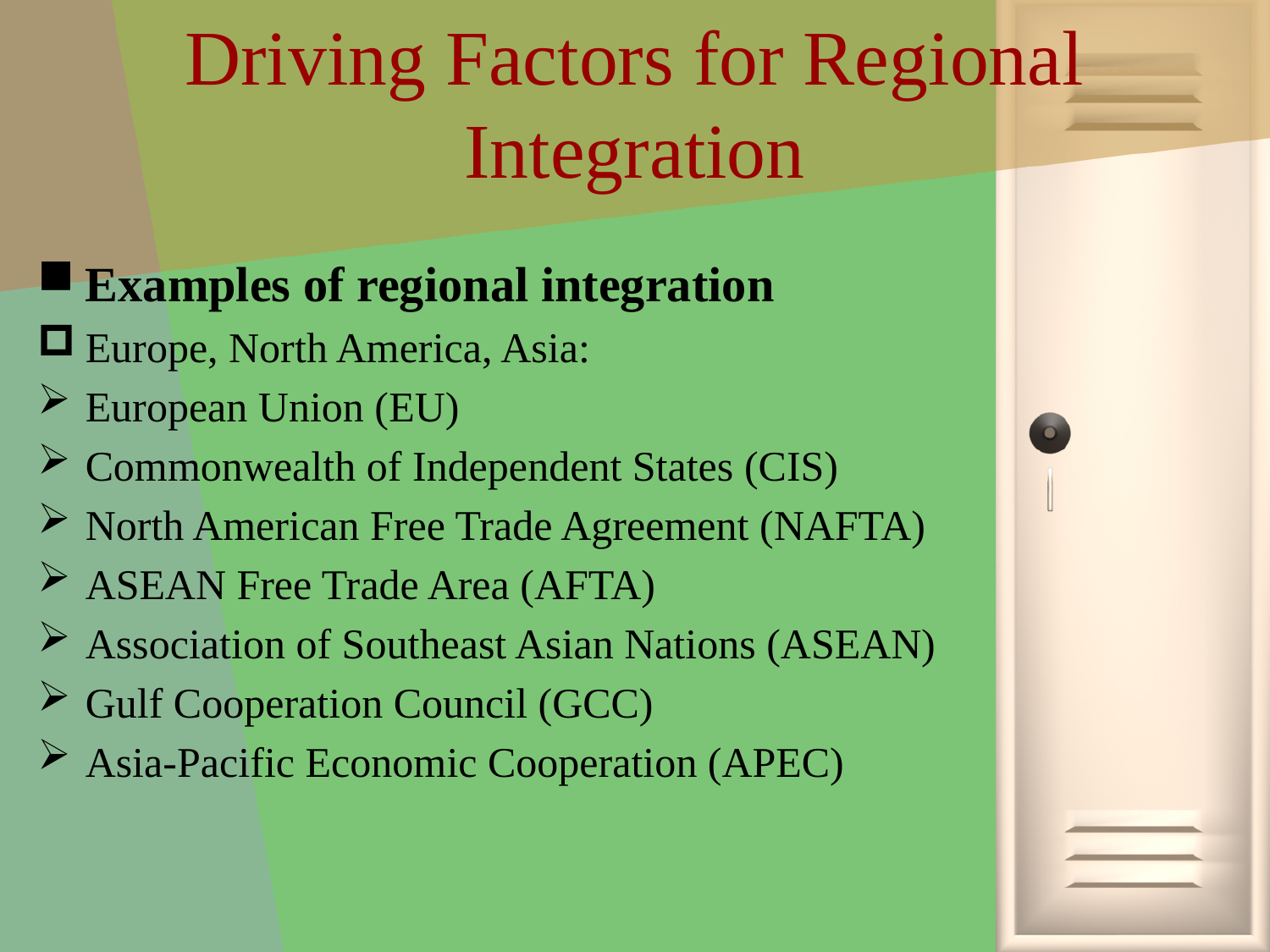

# Driving Factors for Regional Integration
Examples of regional integration
Europe, North America, Asia:
European Union (EU)
Commonwealth of Independent States (CIS)
North American Free Trade Agreement (NAFTA)
ASEAN Free Trade Area (AFTA)
Association of Southeast Asian Nations (ASEAN)
Gulf Cooperation Council (GCC)
Asia-Pacific Economic Cooperation (APEC)